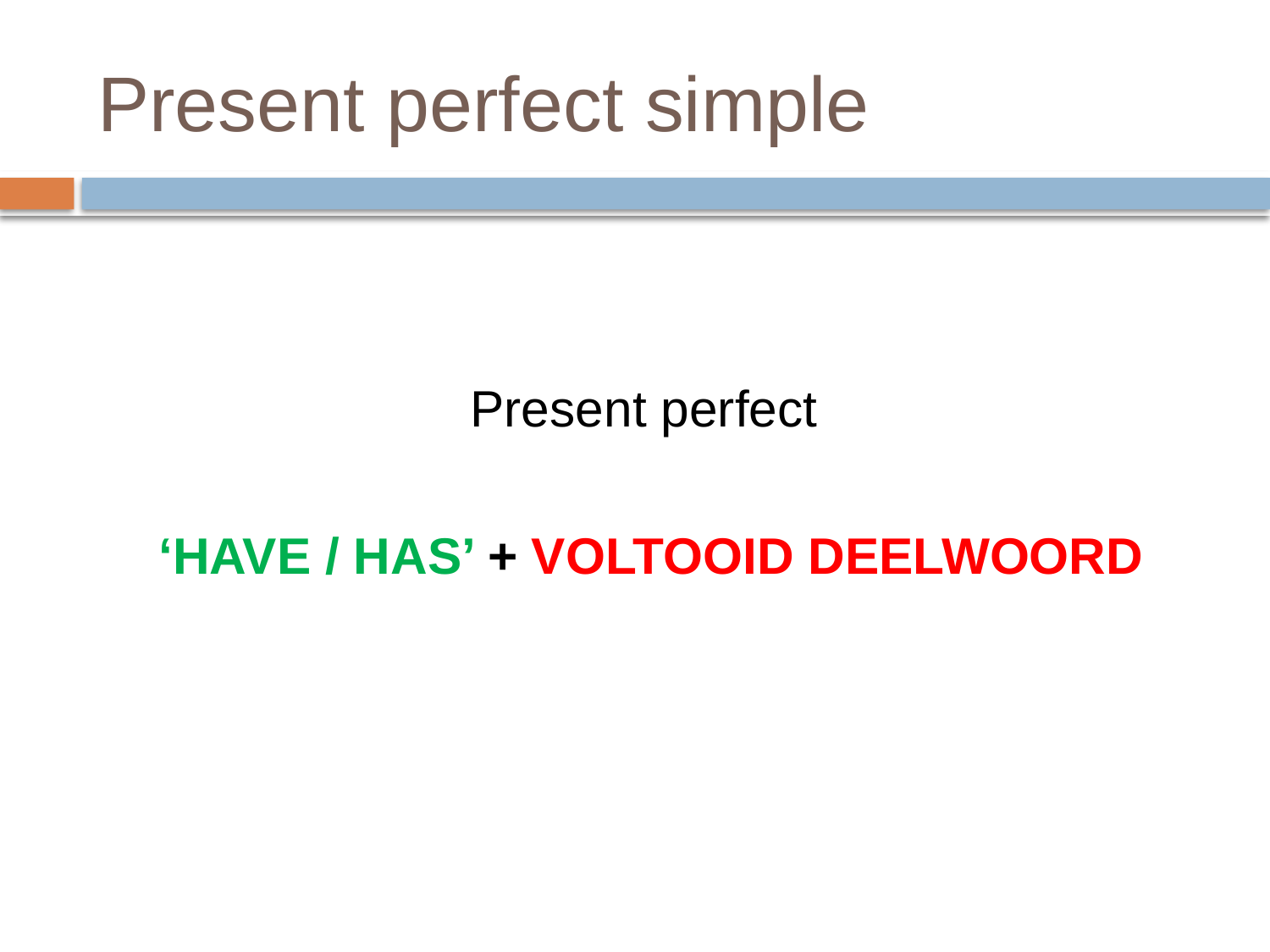

# Present perfect simple

Present perfect

‘HAVE / HAS’ + VOLTOOID DEELWOORD